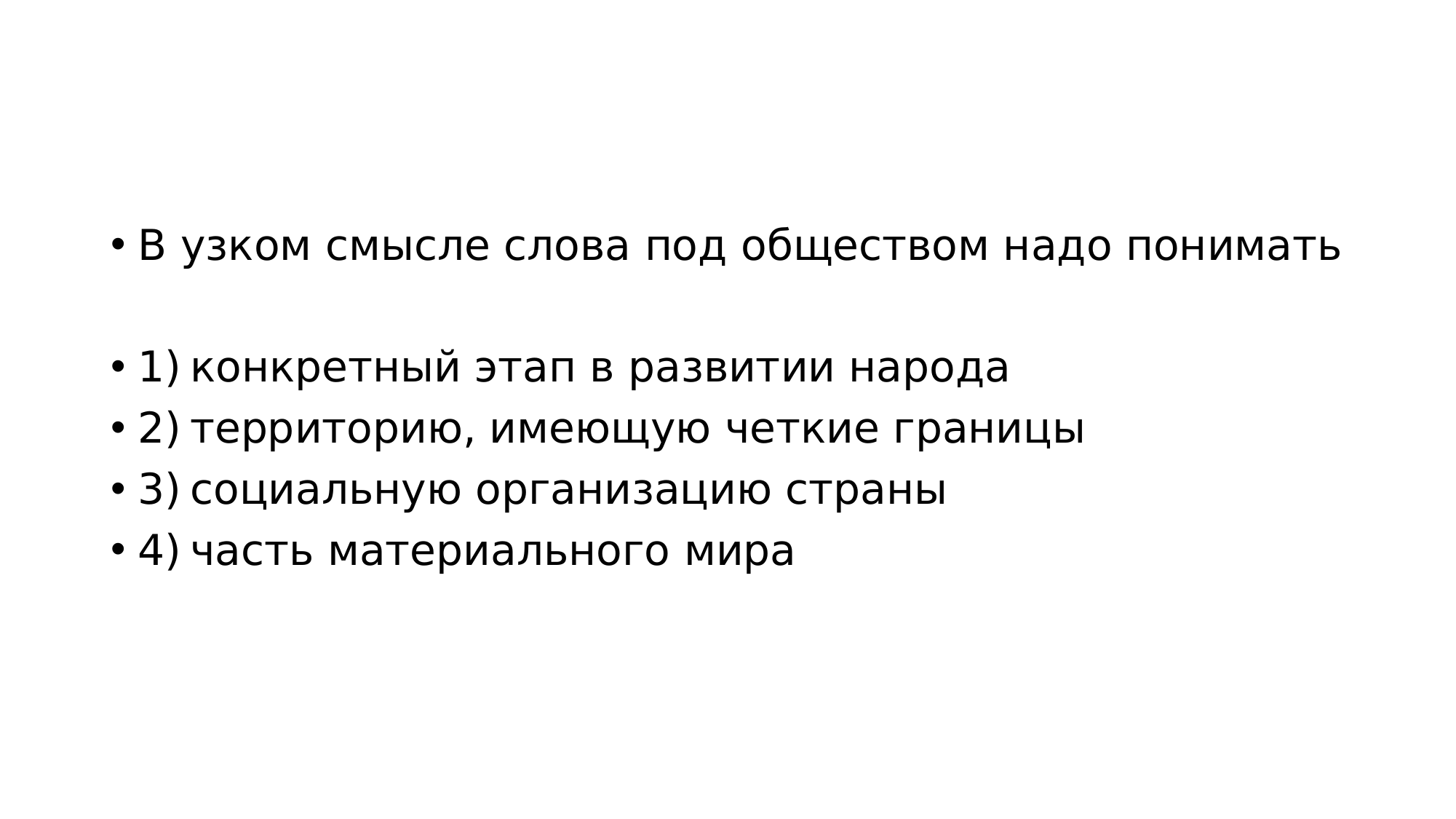

#
В узком смысле слова под обществом надо понимать

1) конкретный этап в развитии народа
2) территорию, имеющую четкие границы
3) социальную организацию страны
4) часть материального мира